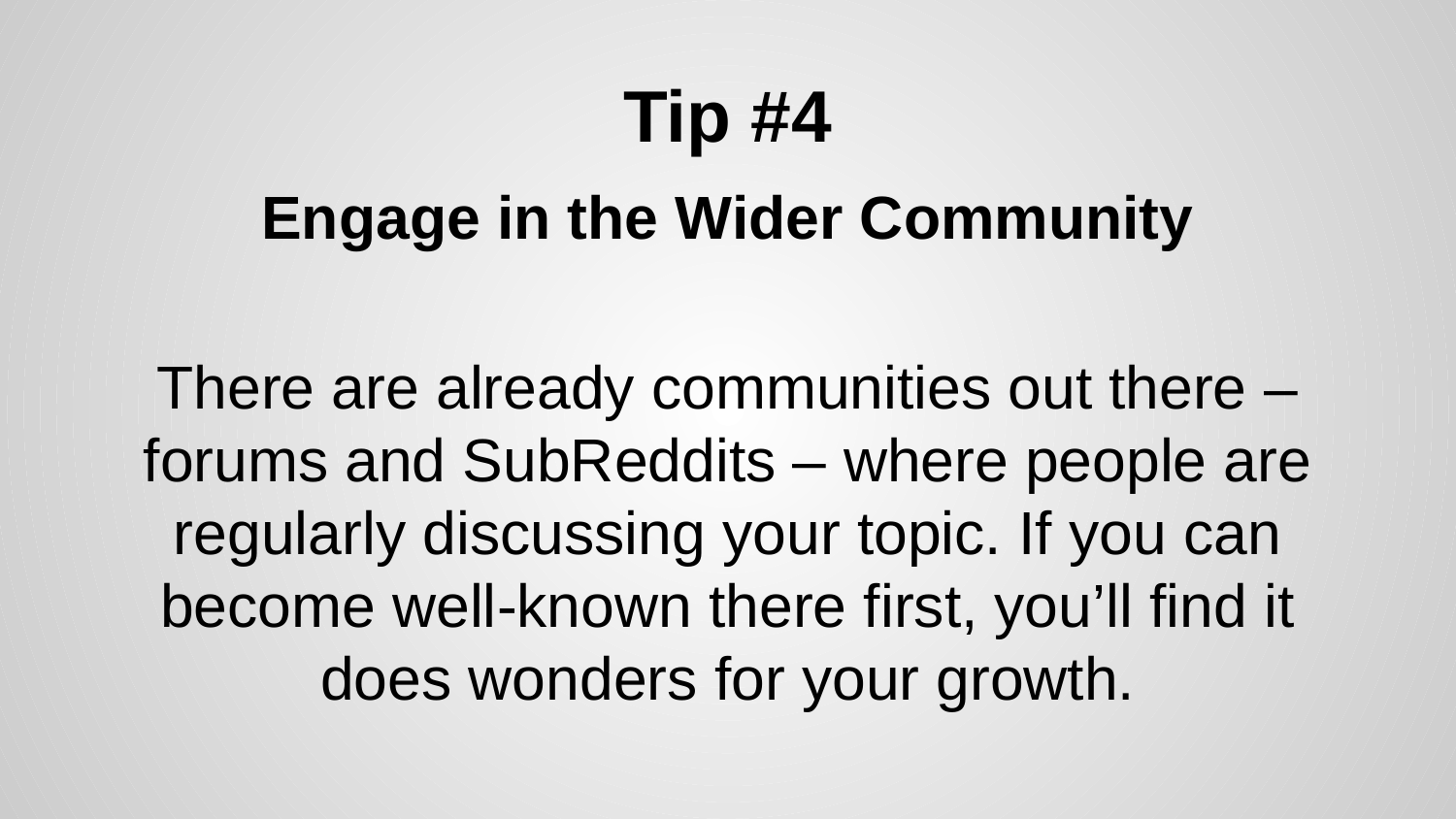

# Tip #4

Engage in the Wider Community

There are already communities out there – forums and SubReddits – where people are regularly discussing your topic. If you can become well-known there first, you’ll find it does wonders for your growth.